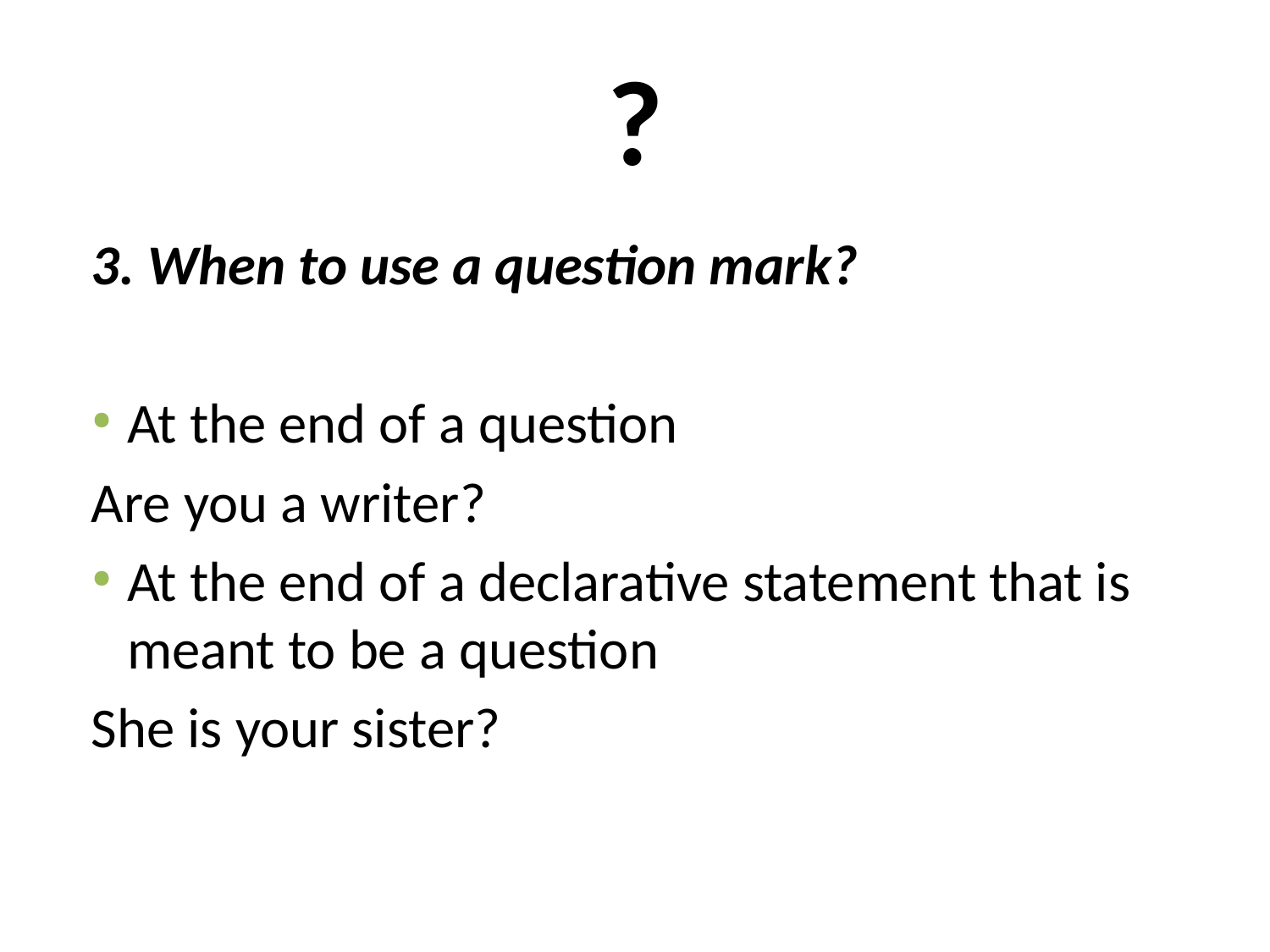

# ?
3. When to use a question mark?

At the end of a question
Are you a writer?
At the end of a declarative statement that is meant to be a question
She is your sister?